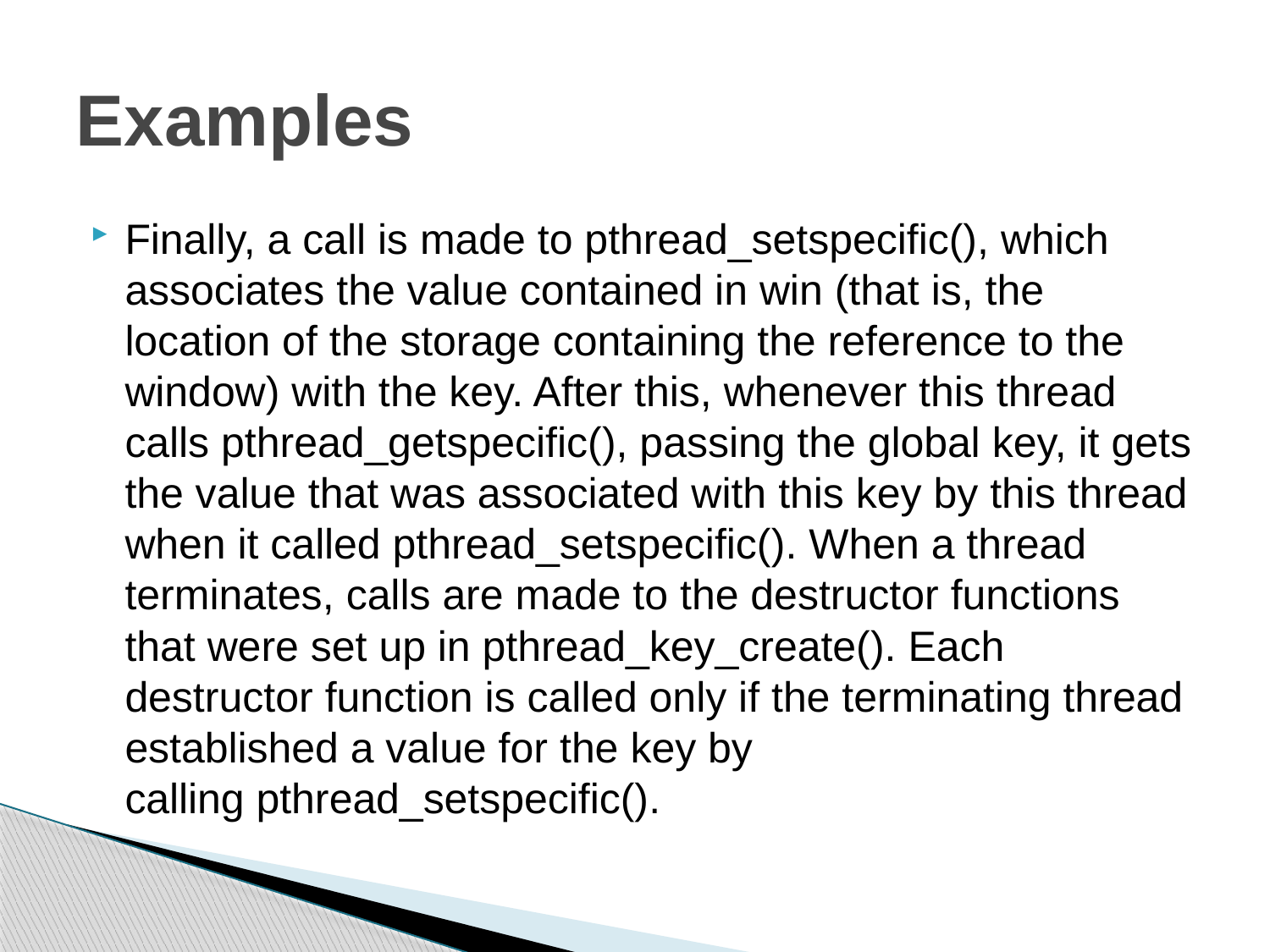

# Examples
Finally, a call is made to pthread_setspecific(), which associates the value contained in win (that is, the location of the storage containing the reference to the window) with the key. After this, whenever this thread calls pthread_getspecific(), passing the global key, it gets the value that was associated with this key by this thread when it called pthread_setspecific(). When a thread terminates, calls are made to the destructor functions that were set up in pthread_key_create(). Each destructor function is called only if the terminating thread established a value for the key by calling pthread_setspecific().